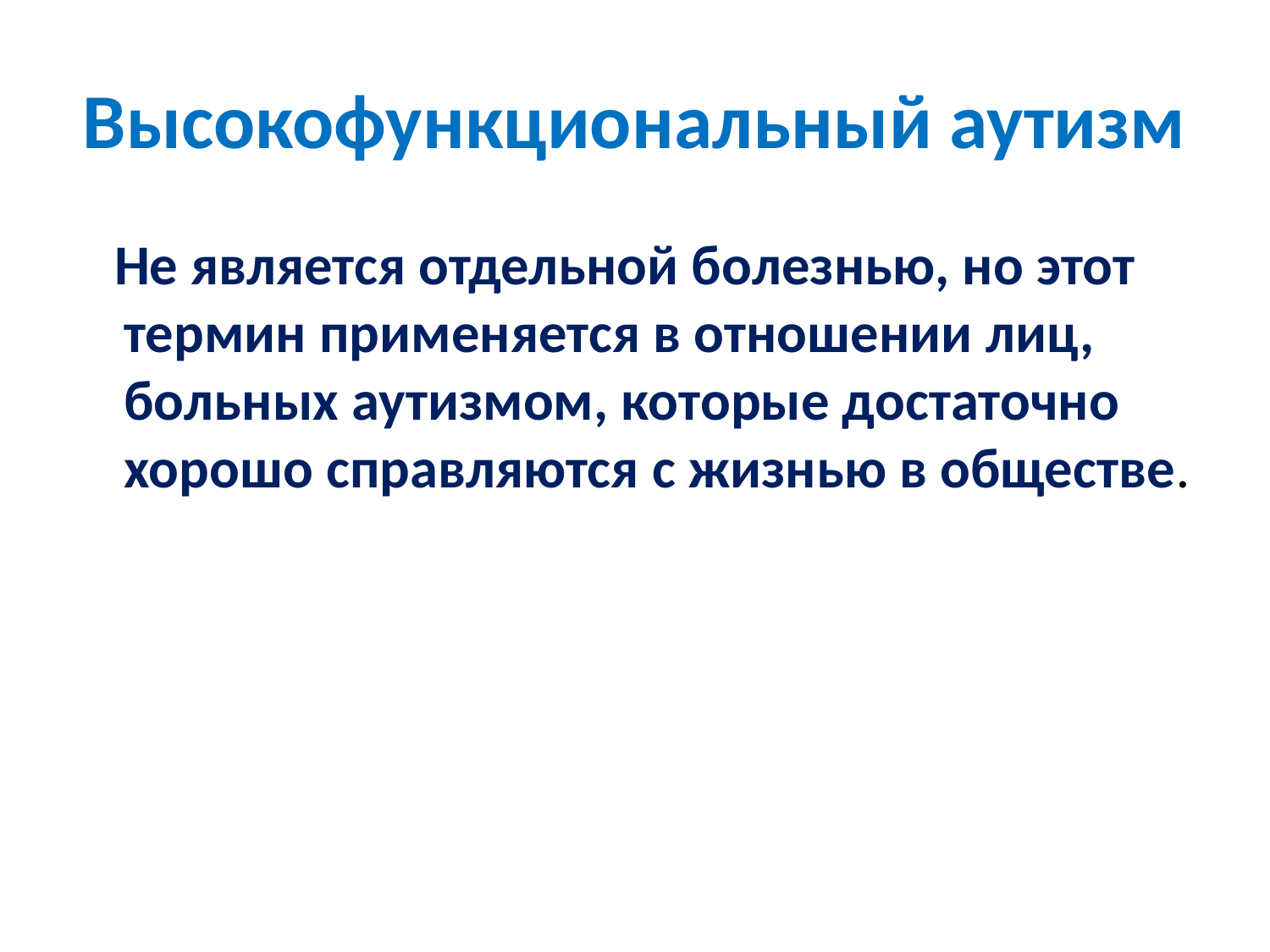

# Высокофункциональный аутизм
   Не является отдельной болезнью, но этот термин применяется в отношении лиц, больных аутизмом, которые достаточно хорошо справляются с жизнью в обществе.